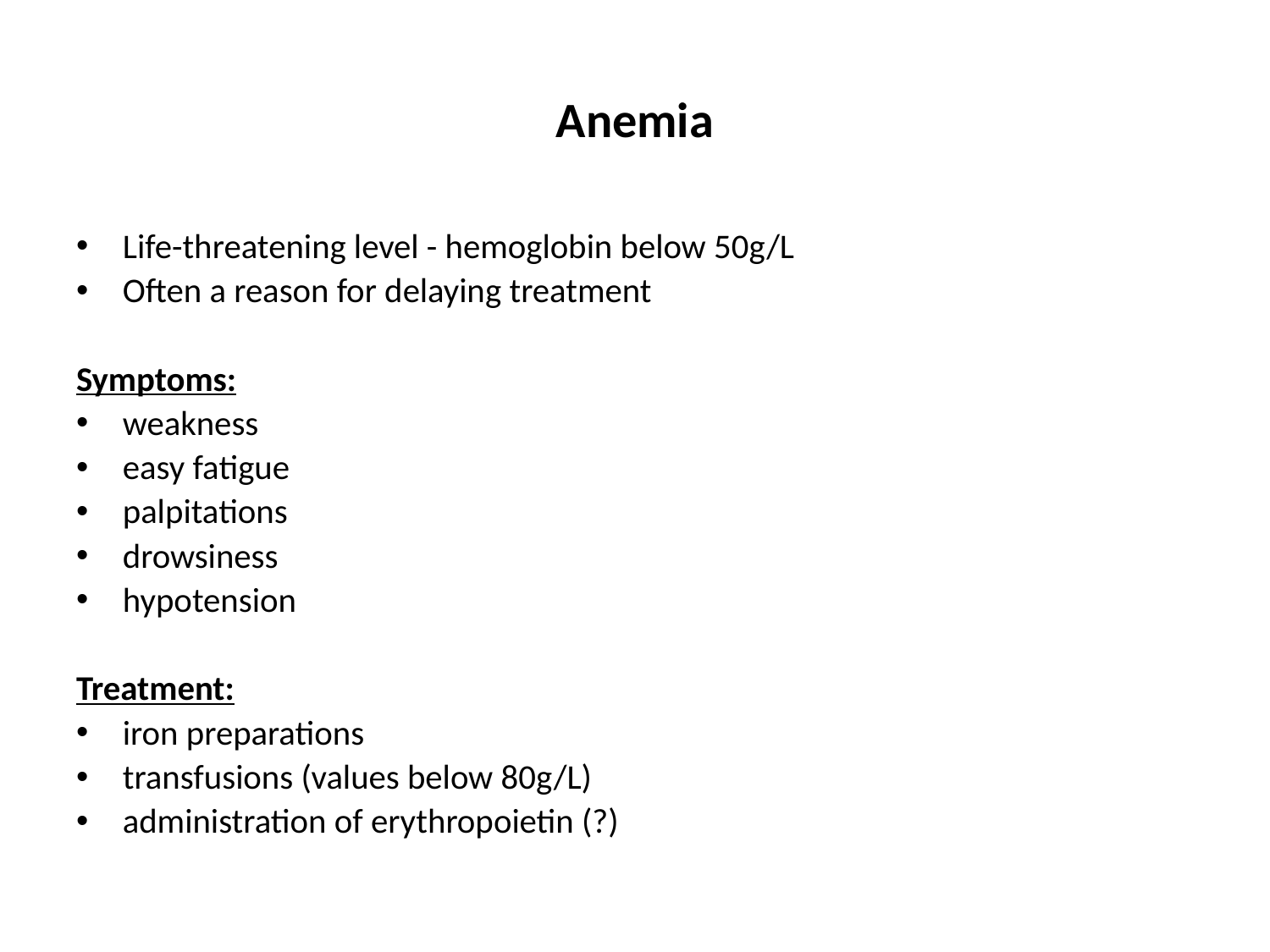

# Anemia
Life-threatening level - hemoglobin below 50g/L
Often a reason for delaying treatment

Symptoms:
weakness
easy fatigue
palpitations
drowsiness
hypotension

Treatment:
iron preparations
transfusions (values below 80g/L)
administration of erythropoietin (?)